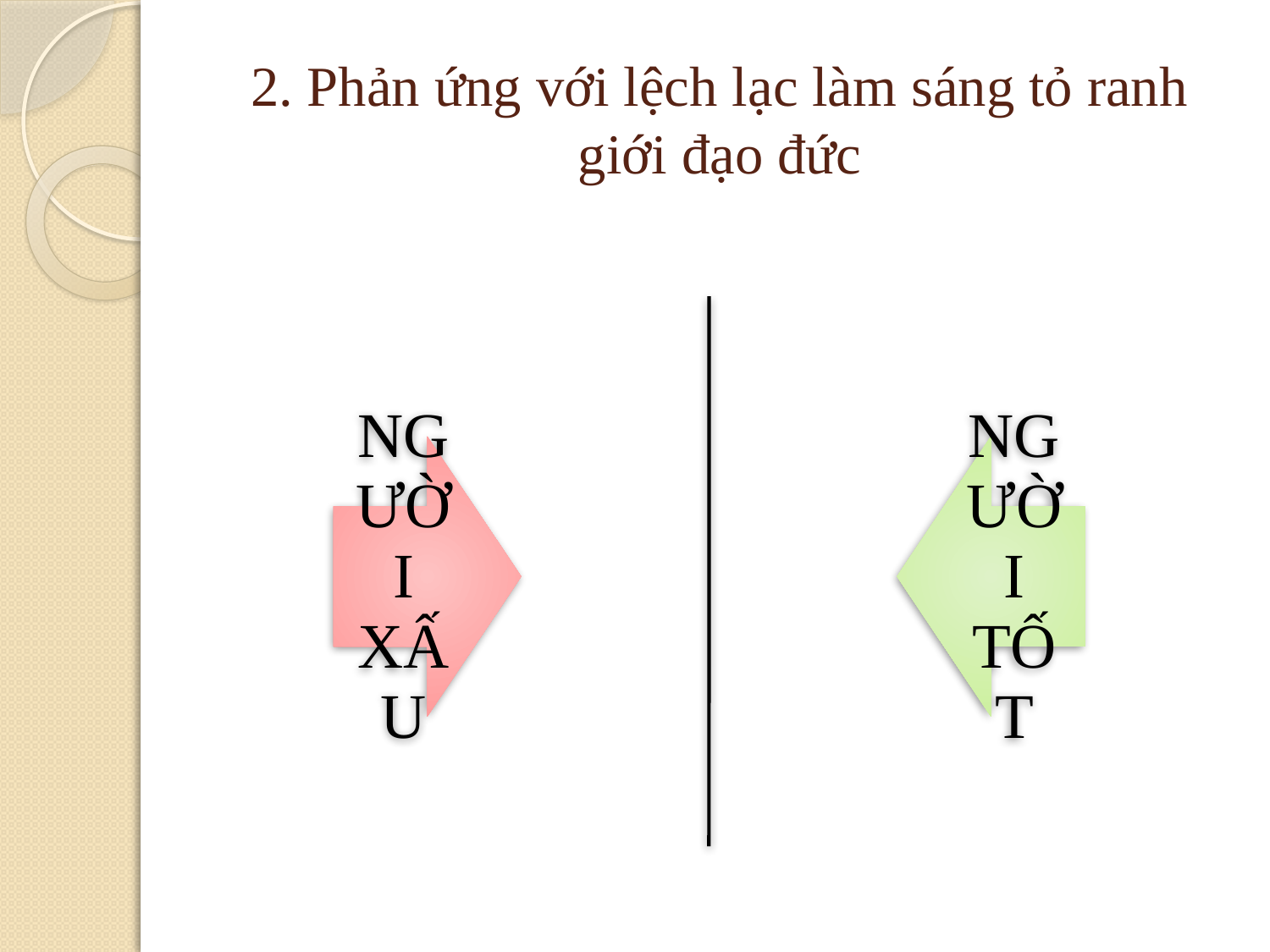

# 2. Phản ứng với lệch lạc làm sáng tỏ ranh giới đạo đức
NGƯỜI XẤU
NGƯỜI TỐT